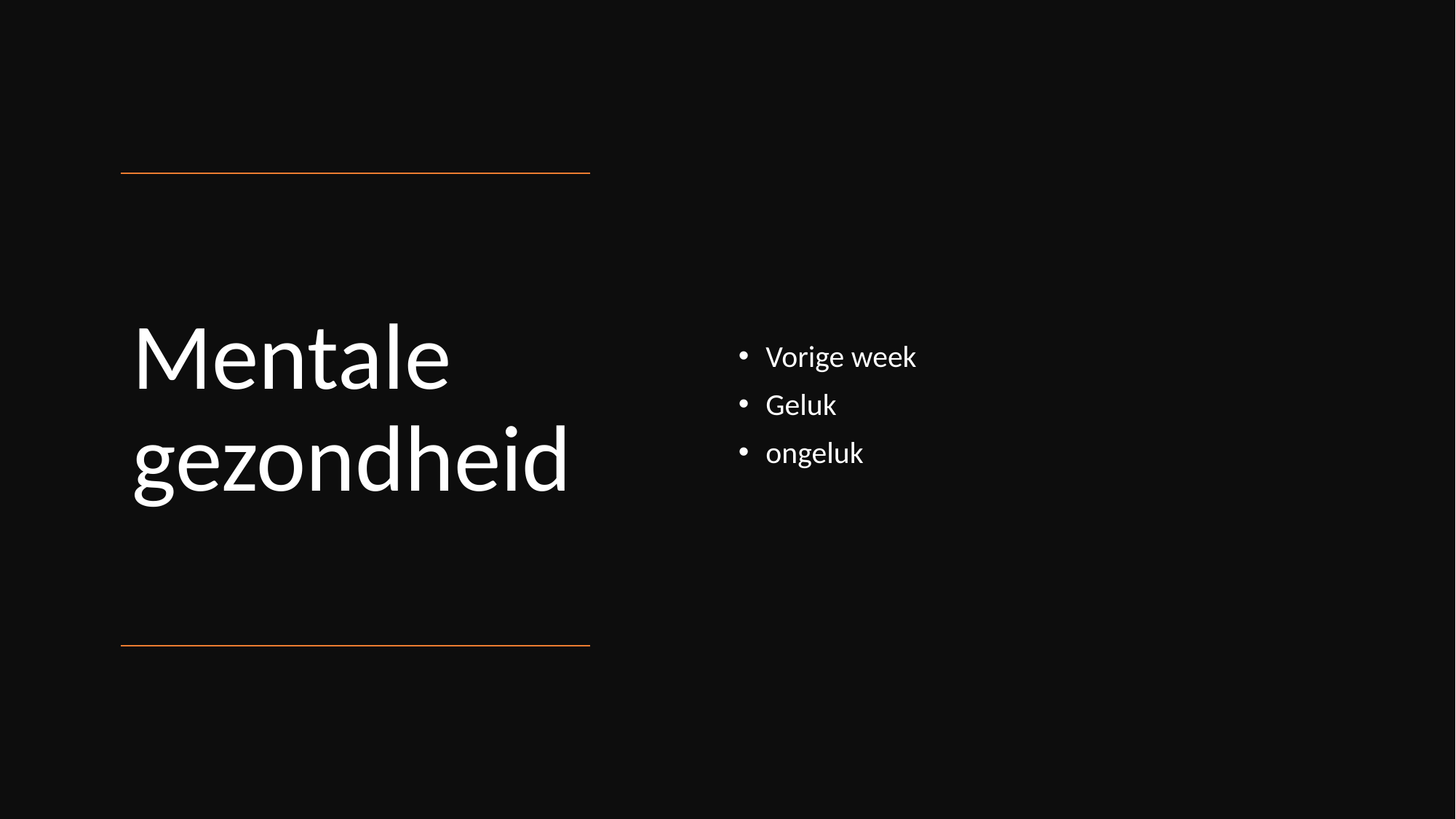

Vorige week
Geluk
ongeluk
# Mentale gezondheid